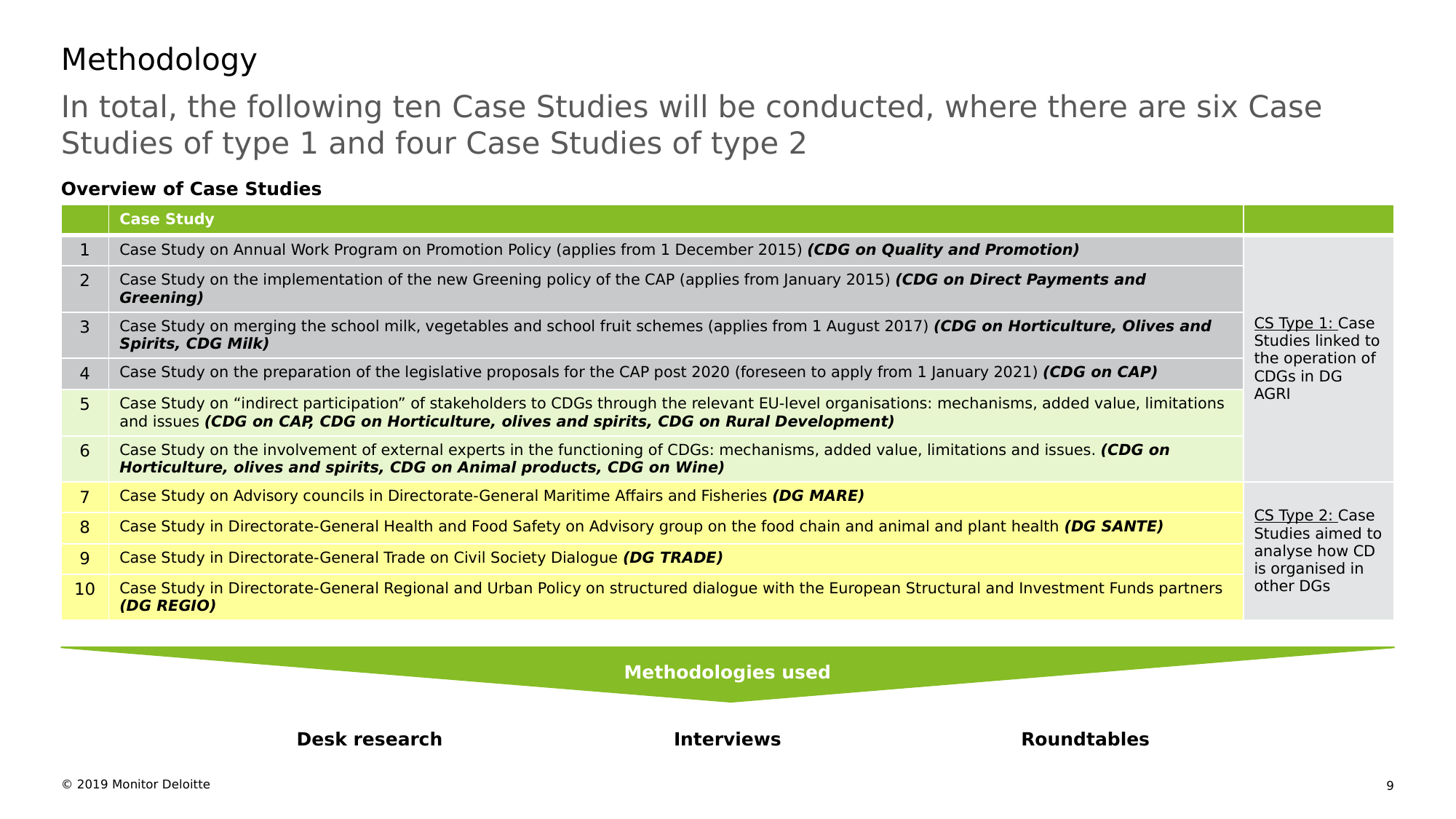

# Methodology
In total, the following ten Case Studies will be conducted, where there are six Case Studies of type 1 and four Case Studies of type 2
Overview of Case Studies
|  | Case Study |  |
| --- | --- | --- |
| 1 | Case Study on Annual Work Program on Promotion Policy (applies from 1 December 2015) (CDG on Quality and Promotion) | CS Type 1: Case Studies linked to the operation of CDGs in DG AGRI |
| 2 | Case Study on the implementation of the new Greening policy of the CAP (applies from January 2015) (CDG on Direct Payments and Greening) |  |
| 3 | Case Study on merging the school milk, vegetables and school fruit schemes (applies from 1 August 2017) (CDG on Horticulture, Olives and Spirits, CDG Milk) |  |
| 4 | Case Study on the preparation of the legislative proposals for the CAP post 2020 (foreseen to apply from 1 January 2021) (CDG on CAP) |  |
| 5 | Case Study on “indirect participation” of stakeholders to CDGs through the relevant EU-level organisations: mechanisms, added value, limitations and issues (CDG on CAP, CDG on Horticulture, olives and spirits, CDG on Rural Development) |  |
| 6 | Case Study on the involvement of external experts in the functioning of CDGs: mechanisms, added value, limitations and issues. (CDG on Horticulture, olives and spirits, CDG on Animal products, CDG on Wine) |  |
| 7 | Case Study on Advisory councils in Directorate-General Maritime Affairs and Fisheries (DG MARE) | CS Type 2: Case Studies aimed to analyse how CD is organised in other DGs |
| 8 | Case Study in Directorate-General Health and Food Safety on Advisory group on the food chain and animal and plant health (DG SANTE) |  |
| 9 | Case Study in Directorate-General Trade on Civil Society Dialogue (DG TRADE) |  |
| 10 | Case Study in Directorate-General Regional and Urban Policy on structured dialogue with the European Structural and Investment Funds partners (DG REGIO) |  |

Methodologies used
Desk research
Interviews
Roundtables